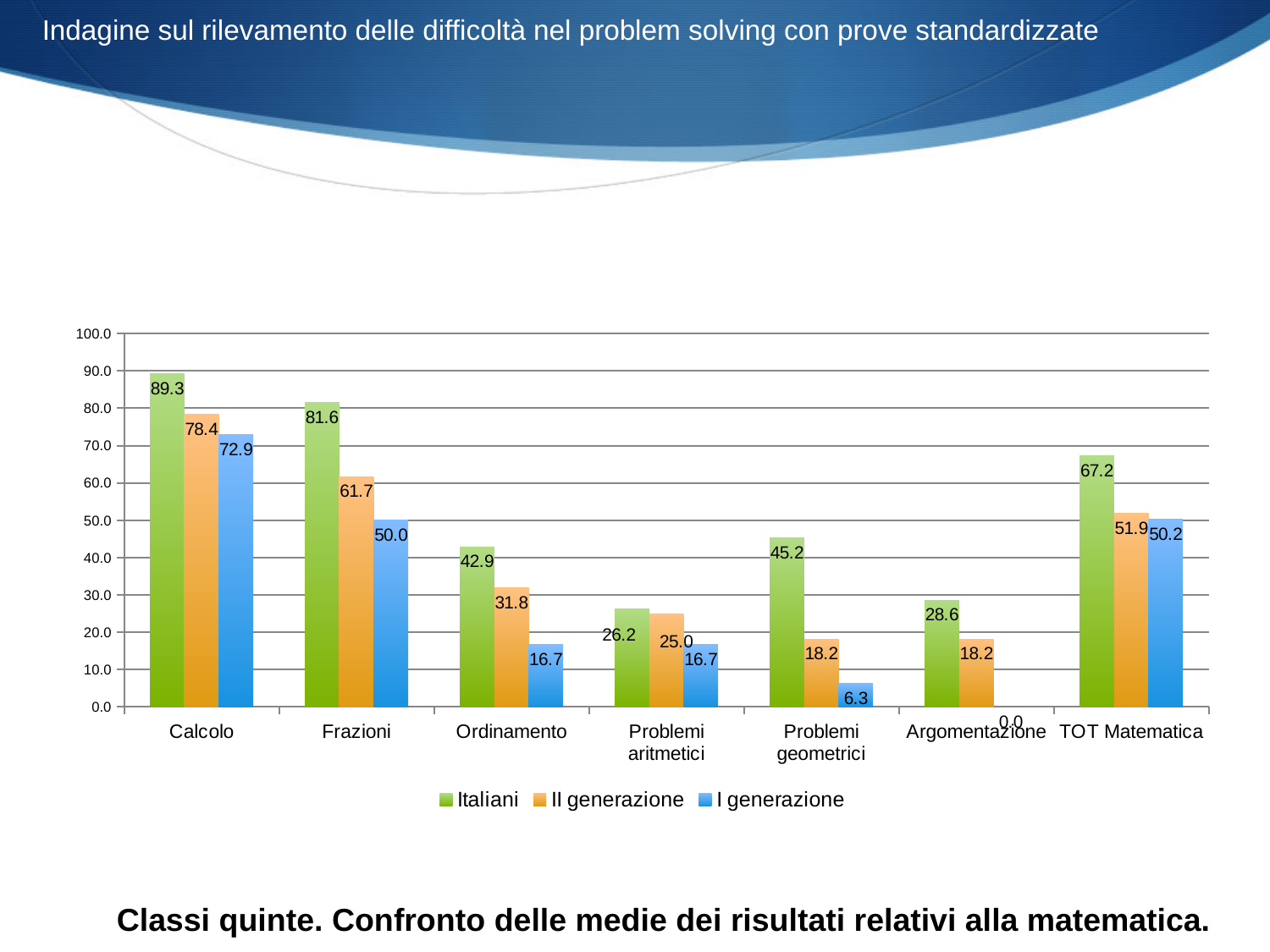

Indagine sul rilevamento delle difficoltà nel problem solving con prove standardizzate

### Chart

| Category | Italiani | II generazione | I generazione |
|---|---|---|---|
| Calcolo | 89.2857 | 78.4091 | 72.9167 |
| Frazioni | 81.63269999999999 | 61.6883 | 50.0 |
| Ordinamento | 42.8571 | 31.8182 | 16.6667 |
| Problemi aritmetici | 26.1905 | 25.0 | 16.6667 |
| Problemi geometrici | 45.2381 | 18.1818 | 6.25 |
| Argomentazione | 28.5714 | 18.1818 | 0.0 |
| TOT Matematica | 67.2269 | 51.8717 | 50.2451 |
Classi quinte. Confronto delle medie dei risultati relativi alla matematica.